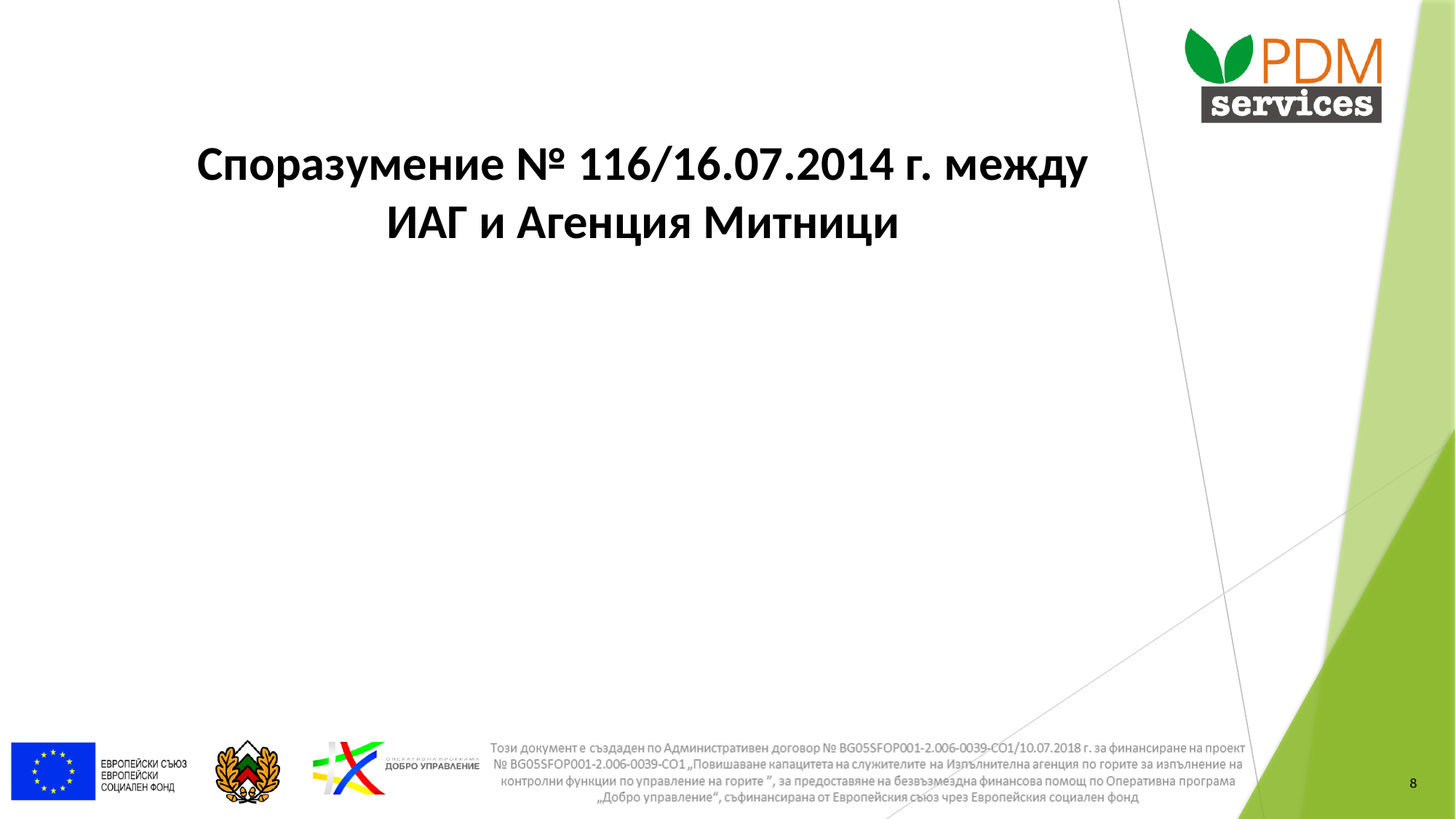

# Споразумение № 116/16.07.2014 г. между ИАГ и Агенция Митници
8